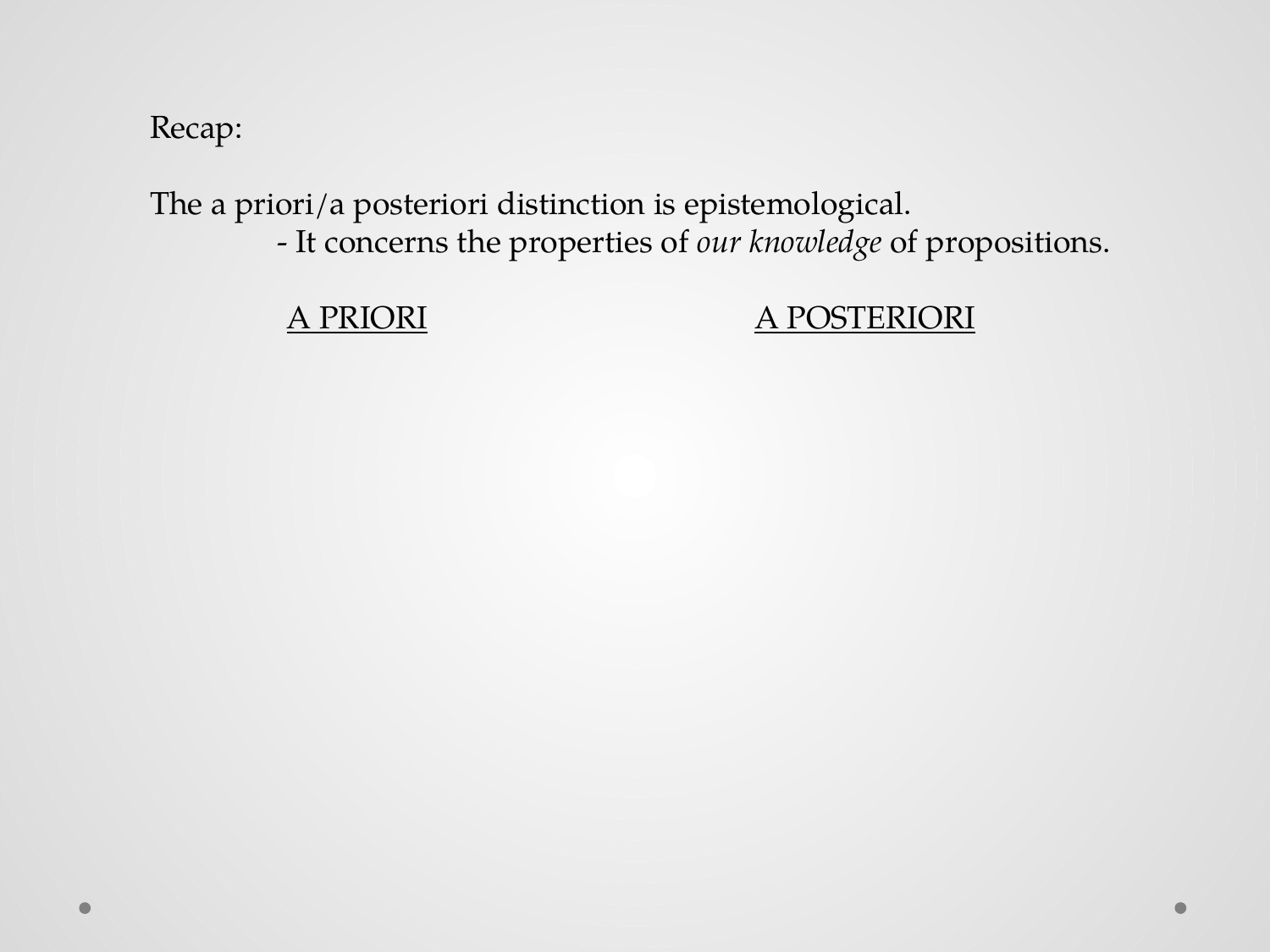

Recap:

The a priori/a posteriori distinction is epistemological.
	- It concerns the properties of our knowledge of propositions.

                 A PRIORI	     	            A POSTERIORI